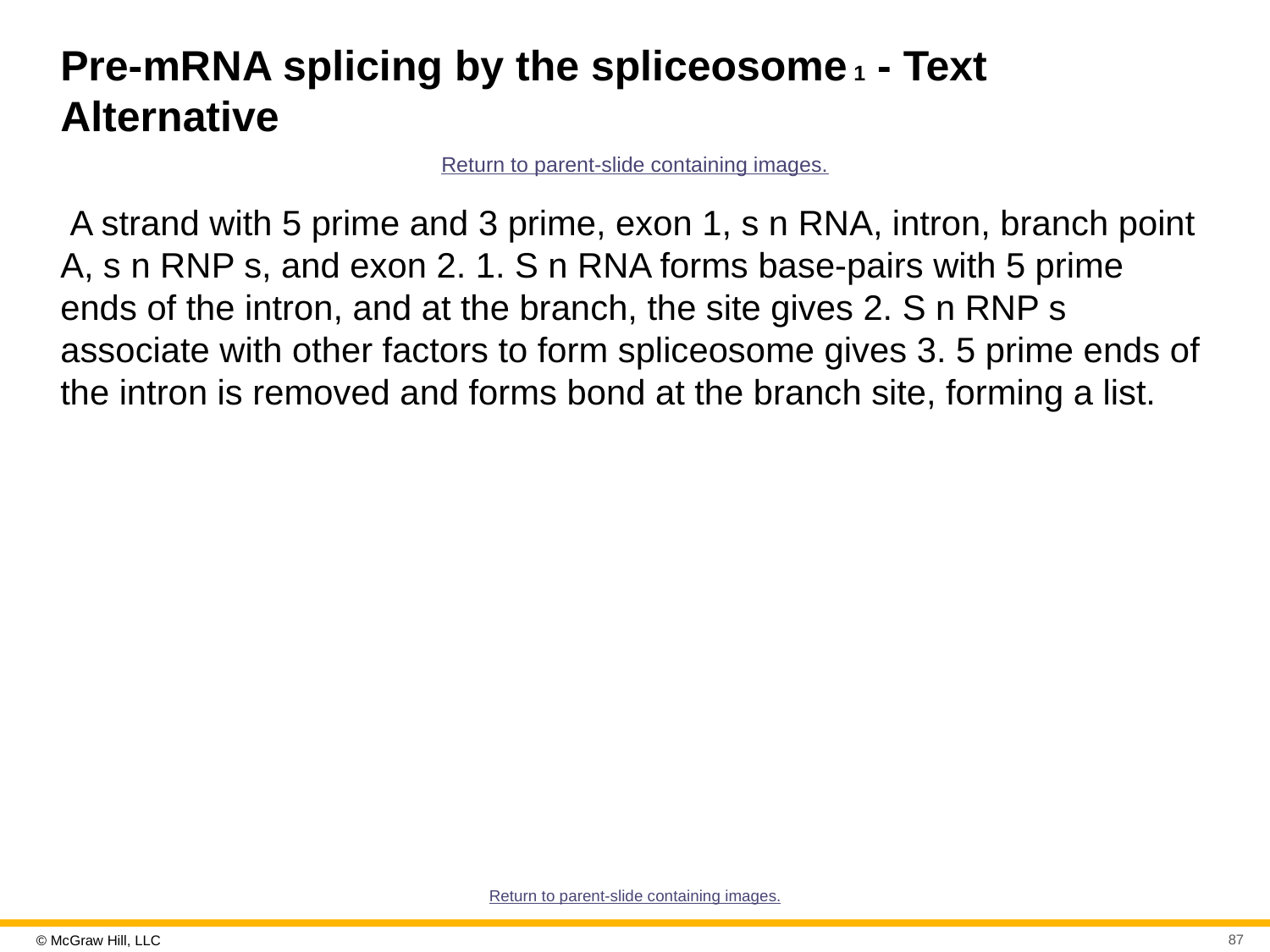

# Pre-mR N A splicing by the spliceosome 1 - Text Alternative
Return to parent-slide containing images.
 A strand with 5 prime and 3 prime, exon 1, s n RNA, intron, branch point A, s n RNP s, and exon 2. 1. S n RNA forms base-pairs with 5 prime ends of the intron, and at the branch, the site gives 2. S n RNP s associate with other factors to form spliceosome gives 3. 5 prime ends of the intron is removed and forms bond at the branch site, forming a list.
Return to parent-slide containing images.
87